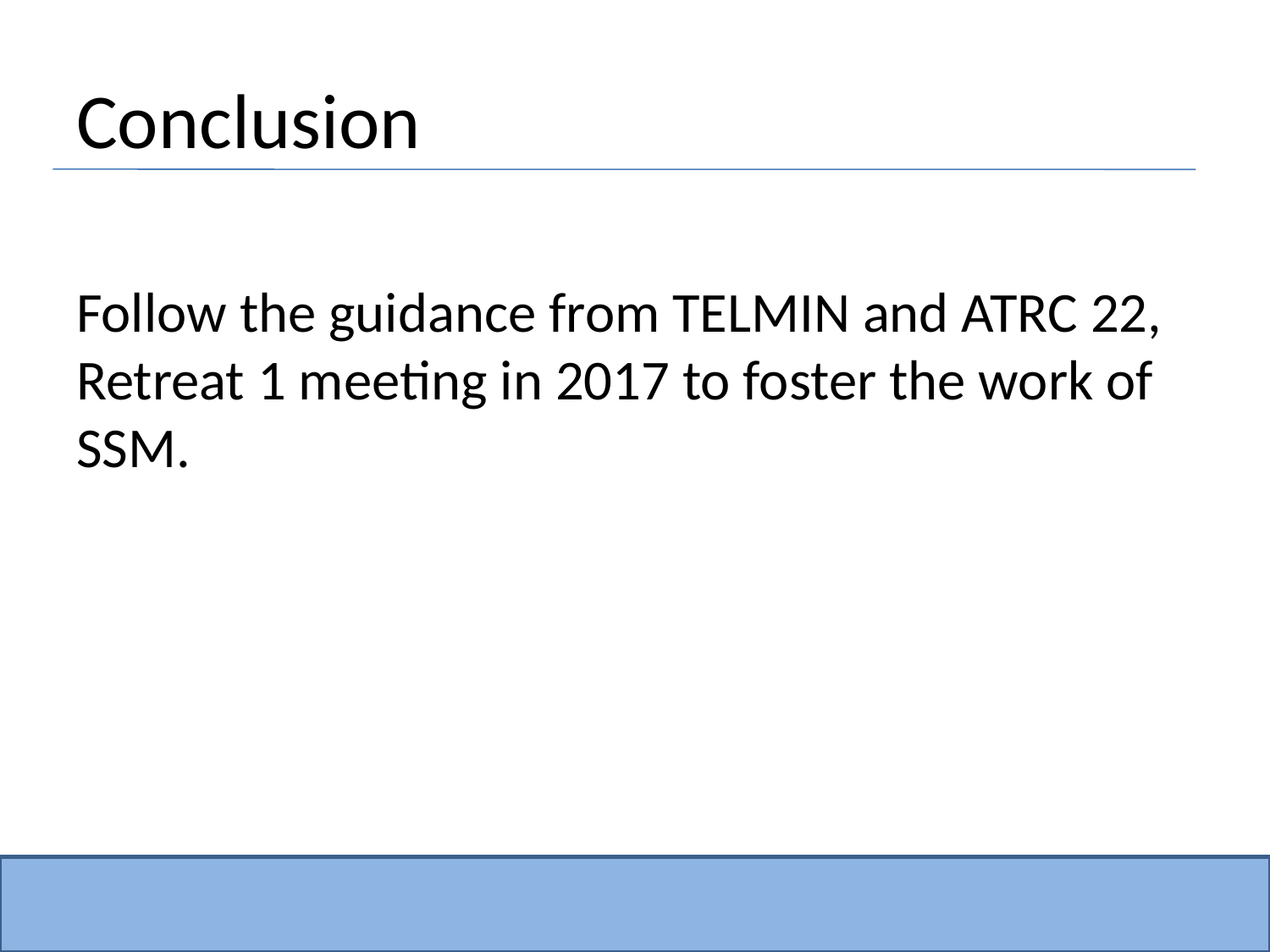

# Conclusion

Follow the guidance from TELMIN and ATRC 22, Retreat 1 meeting in 2017 to foster the work of SSM.